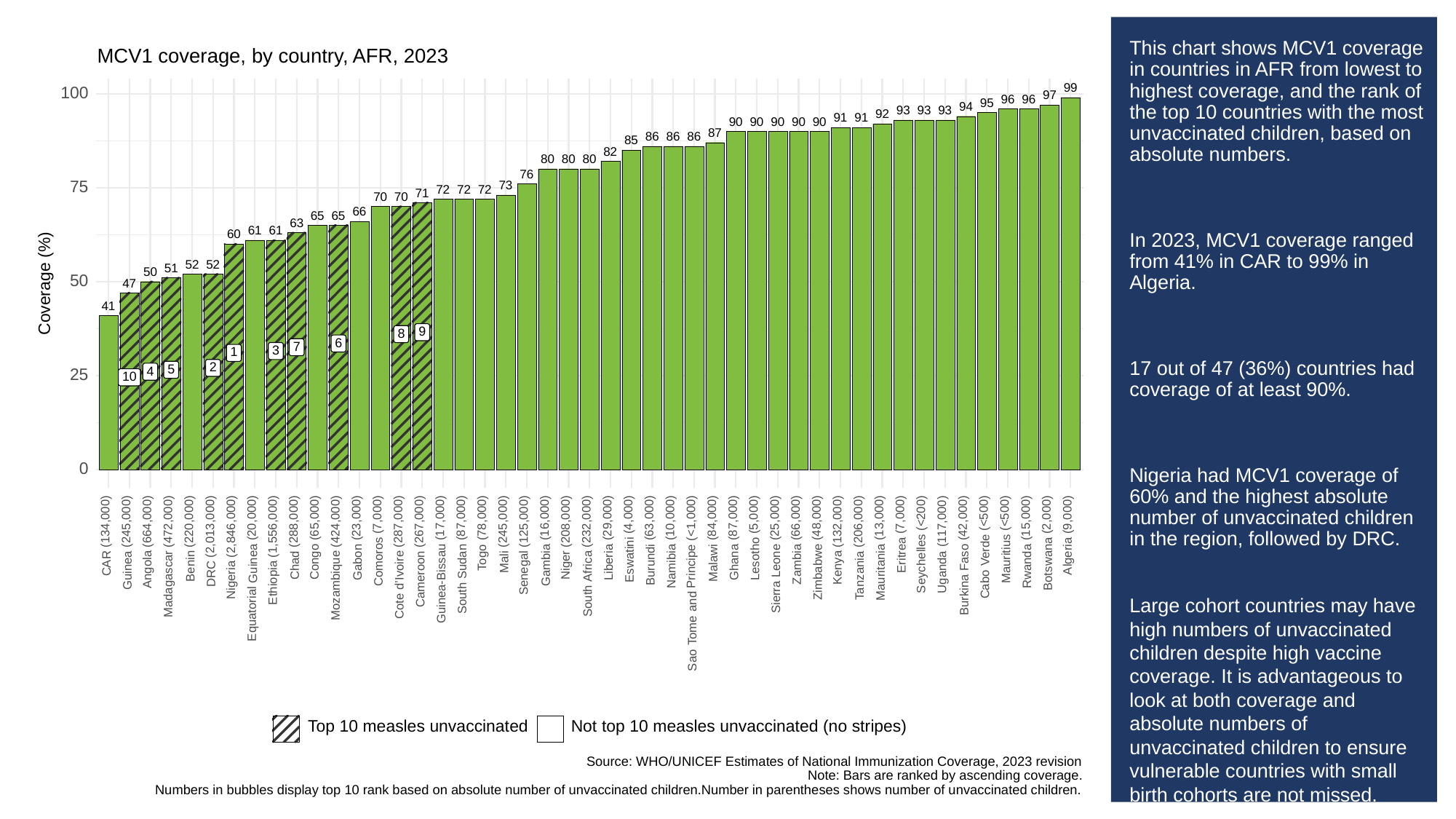

# This chart shows MCV1 coverage in countries in AFR from lowest to highest coverage, and the rank of the top 10 countries with the most unvaccinated children, based on absolute numbers.

In 2023, MCV1 coverage ranged from 41% in CAR to 99% in Algeria.

17 out of 47 (36%) countries had coverage of at least 90%.

Nigeria had MCV1 coverage of 60% and the highest absolute number of unvaccinated children in the region, followed by DRC.

Large cohort countries may have high numbers of unvaccinated children despite high vaccine coverage. It is advantageous to look at both coverage and absolute numbers of unvaccinated children to ensure vulnerable countries with small birth cohorts are not missed.

MCV1 coverage, by country, AFR, 2023

99
100
97

96
96

95
94

93
93
93

92

91
91

90
90
90
90
90

87

86
86
86
85

82

80
80
80

76
73
75

72
72
72

71
70
70

66

65
65

63

61
61

60

52
52

51

50

50
Coverage (%)

47

41

9

8

6

7

3

1

2

5

4

25

10

0

(<200)
(<500)
(<500)
(7,000)
(4,000)
(5,000)
(7,000)
(2,000)
(9,000)
(20,000)
(65,000)
(23,000)
(17,000)
(87,000)
(78,000)
(16,000)
(29,000)
(63,000)
(10,000)
(84,000)
(87,000)
(25,000)
(66,000)
(48,000)
(13,000)
(42,000)
(15,000)
(<1,000)
(134,000)
(245,000)
(664,000)
(472,000)
(220,000)
(288,000)
(424,000)
(287,000)
(267,000)
(245,000)
(125,000)
(208,000)
(232,000)
(132,000)
(206,000)
(117,000)
(2,013,000)
(2,846,000)
(1,556,000)
Verde
Algeria
Eritrea
Togo
Faso
Mauritius
Lesotho
Eswatini
Congo
Leone
Sudan
Comoros
Mali
Gabon
Ghana
Liberia
Seychelles
Malawi
CAR
Guinea
Botswana
Niger
Zambia
Burundi
Principe
Gambia
Chad
Africa
Namibia
Rwanda
Benin
Kenya
Angola
Guinea
d’Ivoire
Uganda
Senegal
Zimbabwe
Mauritania
DRC
Tanzania
Nigeria
Cameroon
Ethiopia
Madagascar
Guinea-Bissau
Mozambique
Cabo
Burkina
Sierra
South
South
and
Cote
Equatorial
Tome
Sao

Not top 10 measles unvaccinated (no stripes)
Top 10 measles unvaccinated

Source: WHO/UNICEF Estimates of National Immunization Coverage, 2023 revision
Note: Bars are ranked by ascending coverage.
Numbers in bubbles display top 10 rank based on absolute number of unvaccinated children.Number in parentheses shows number of unvaccinated children.